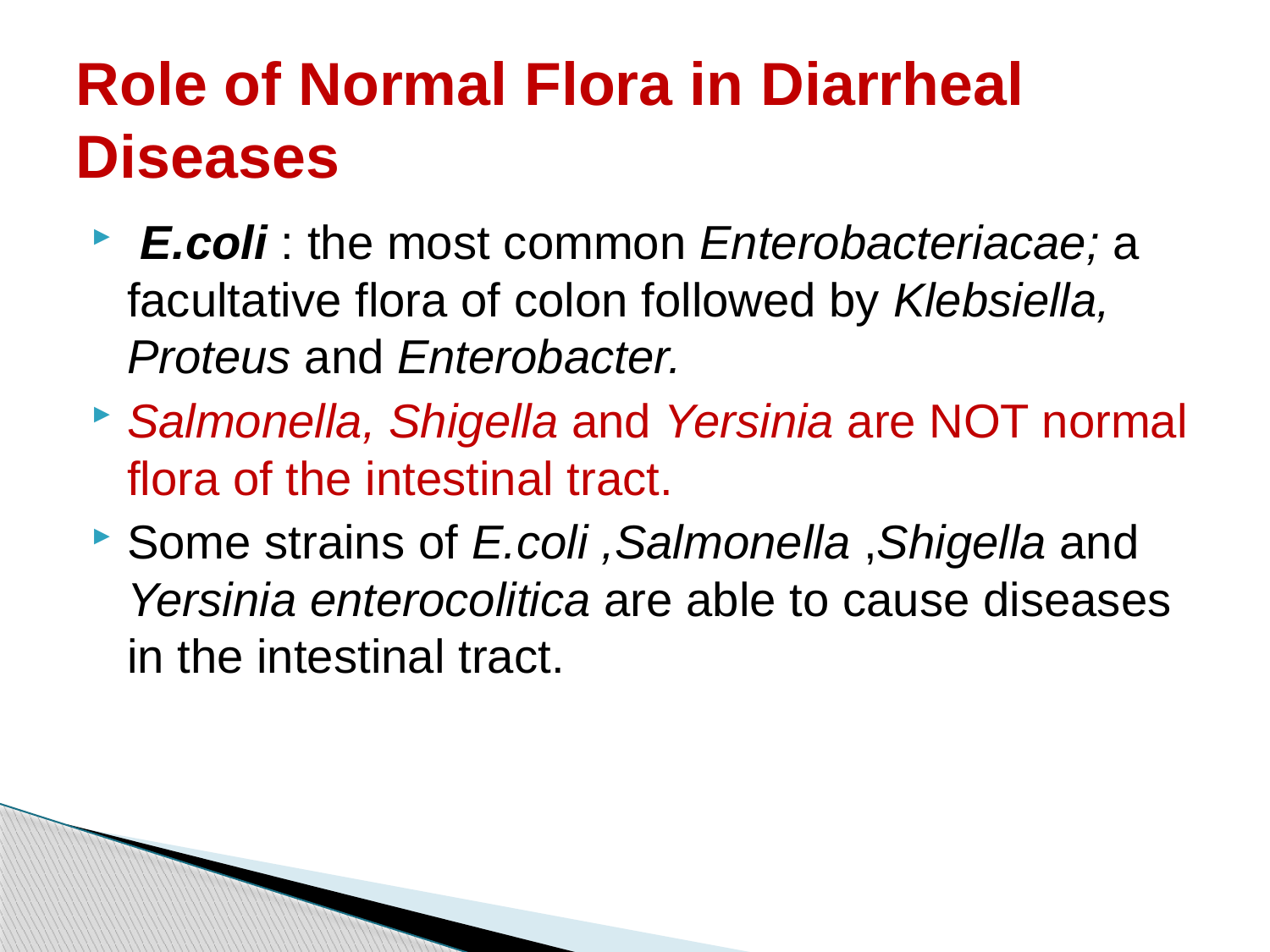

# Role of Normal Flora in Diarrheal Diseases
 E.coli : the most common Enterobacteriacae; a facultative flora of colon followed by Klebsiella, Proteus and Enterobacter.
Salmonella, Shigella and Yersinia are NOT normal flora of the intestinal tract.
Some strains of E.coli ,Salmonella ,Shigella and Yersinia enterocolitica are able to cause diseases in the intestinal tract.